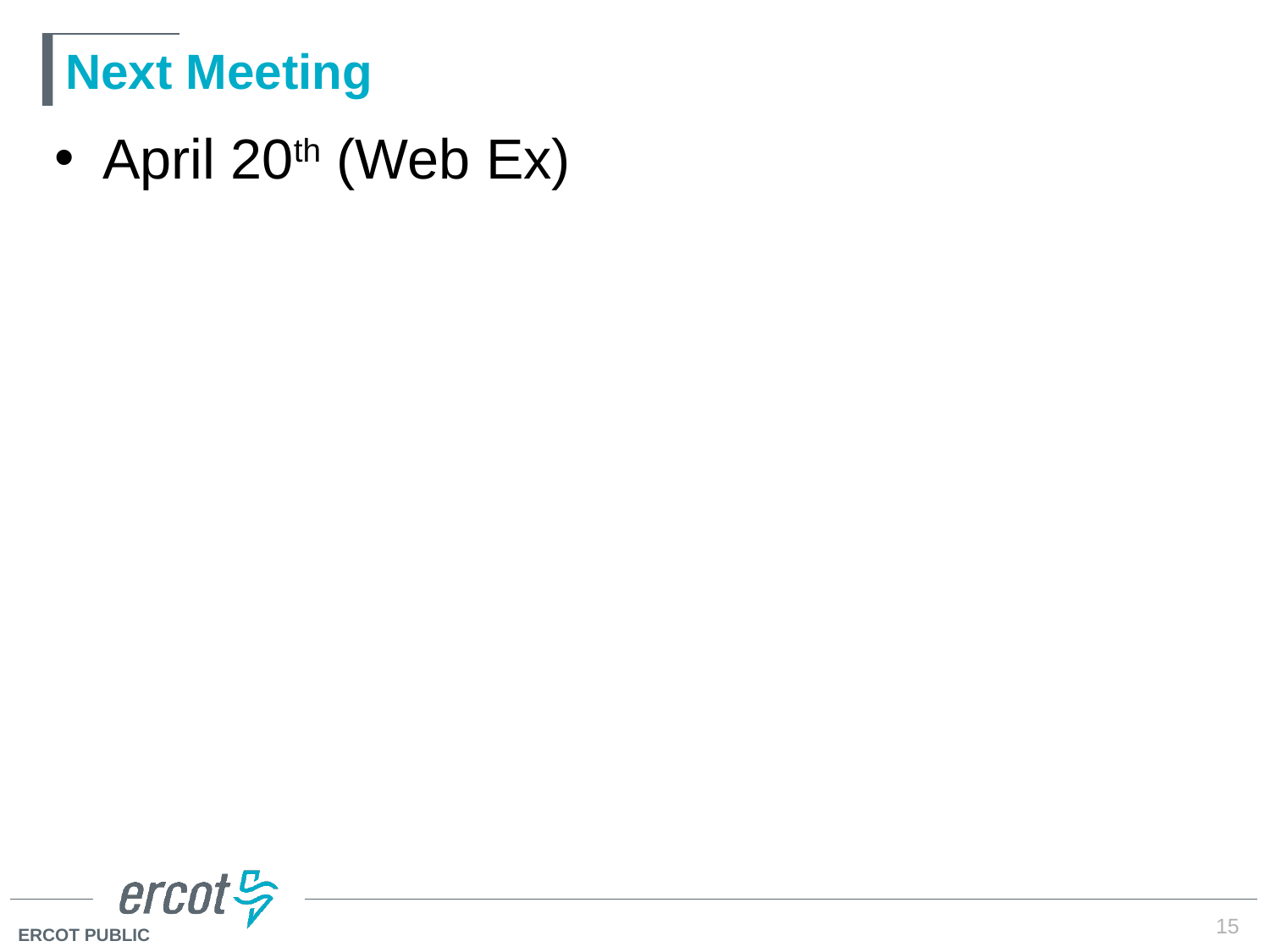

# Next Meeting
April 20th (Web Ex)
15